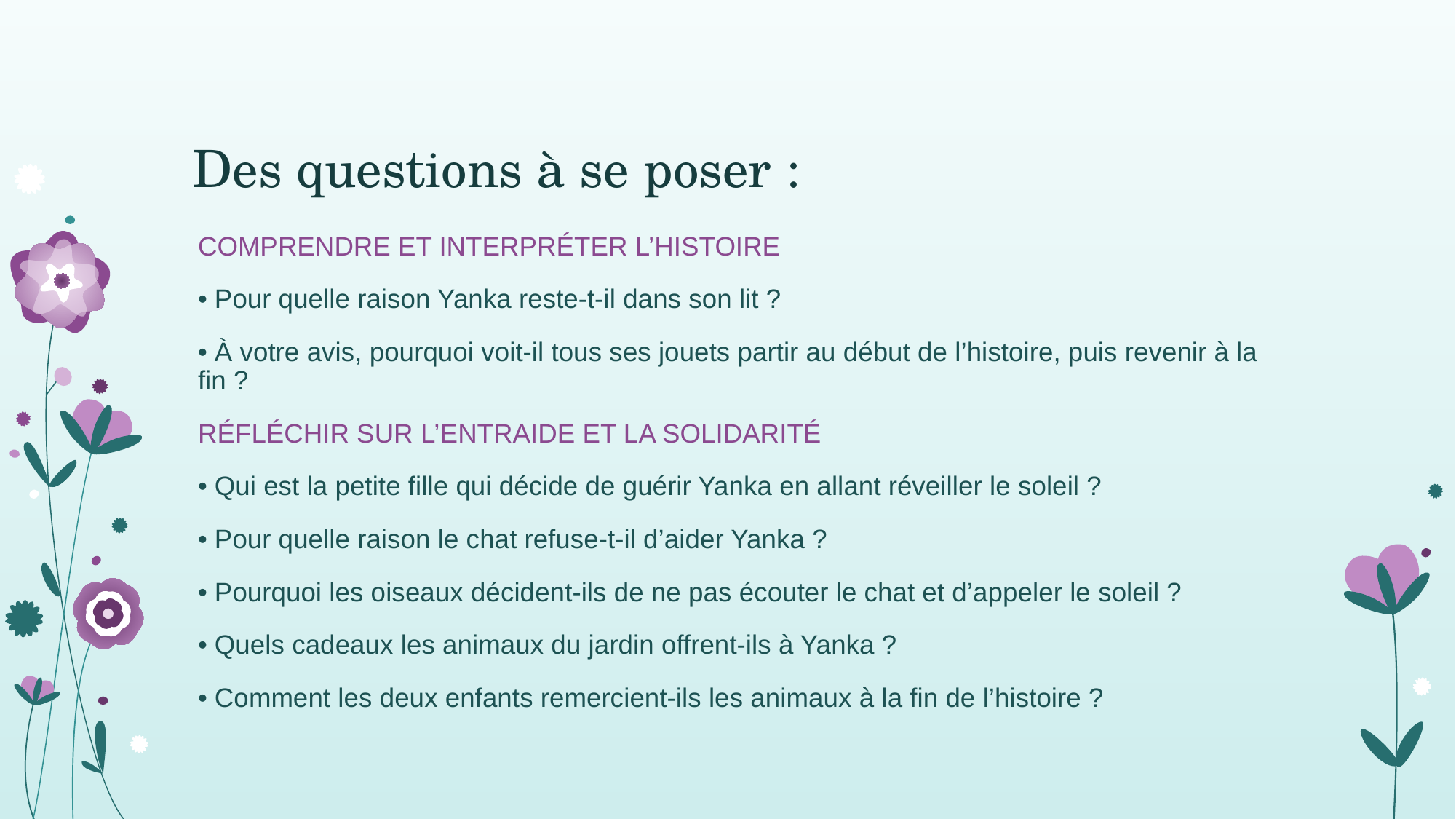

# Des questions à se poser :
COMPRENDRE ET INTERPRÉTER L’HISTOIRE
• Pour quelle raison Yanka reste-t-il dans son lit ?
• À votre avis, pourquoi voit-il tous ses jouets partir au début de l’histoire, puis revenir à la fin ?
RÉFLÉCHIR SUR L’ENTRAIDE ET LA SOLIDARITÉ
• Qui est la petite fille qui décide de guérir Yanka en allant réveiller le soleil ?
• Pour quelle raison le chat refuse-t-il d’aider Yanka ?
• Pourquoi les oiseaux décident-ils de ne pas écouter le chat et d’appeler le soleil ?
• Quels cadeaux les animaux du jardin offrent-ils à Yanka ?
• Comment les deux enfants remercient-ils les animaux à la fin de l’histoire ?